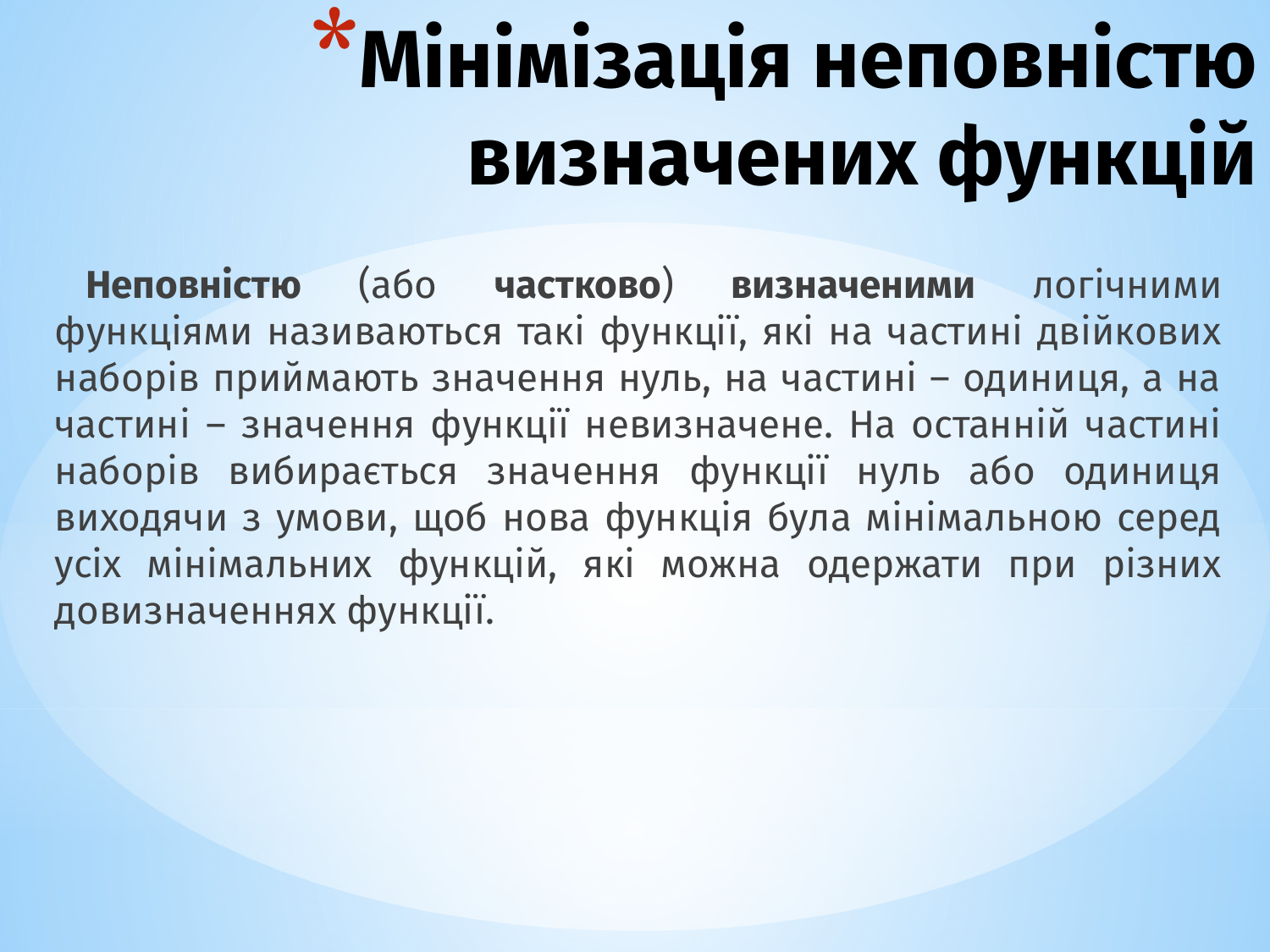

# Мінімізація неповністю визначених функцій
Неповністю (або частково) визначеними логічними функціями називаються такі функції, які на частині двійкових наборів приймають значення нуль, на частині – одиниця, а на частині ­– значення функції невизначене. На останній частині наборів вибирається значення функції нуль або одиниця виходячи з умови, щоб нова функція була мінімальною серед усіх мінімальних функцій, які можна одержати при різних довизначеннях функції.